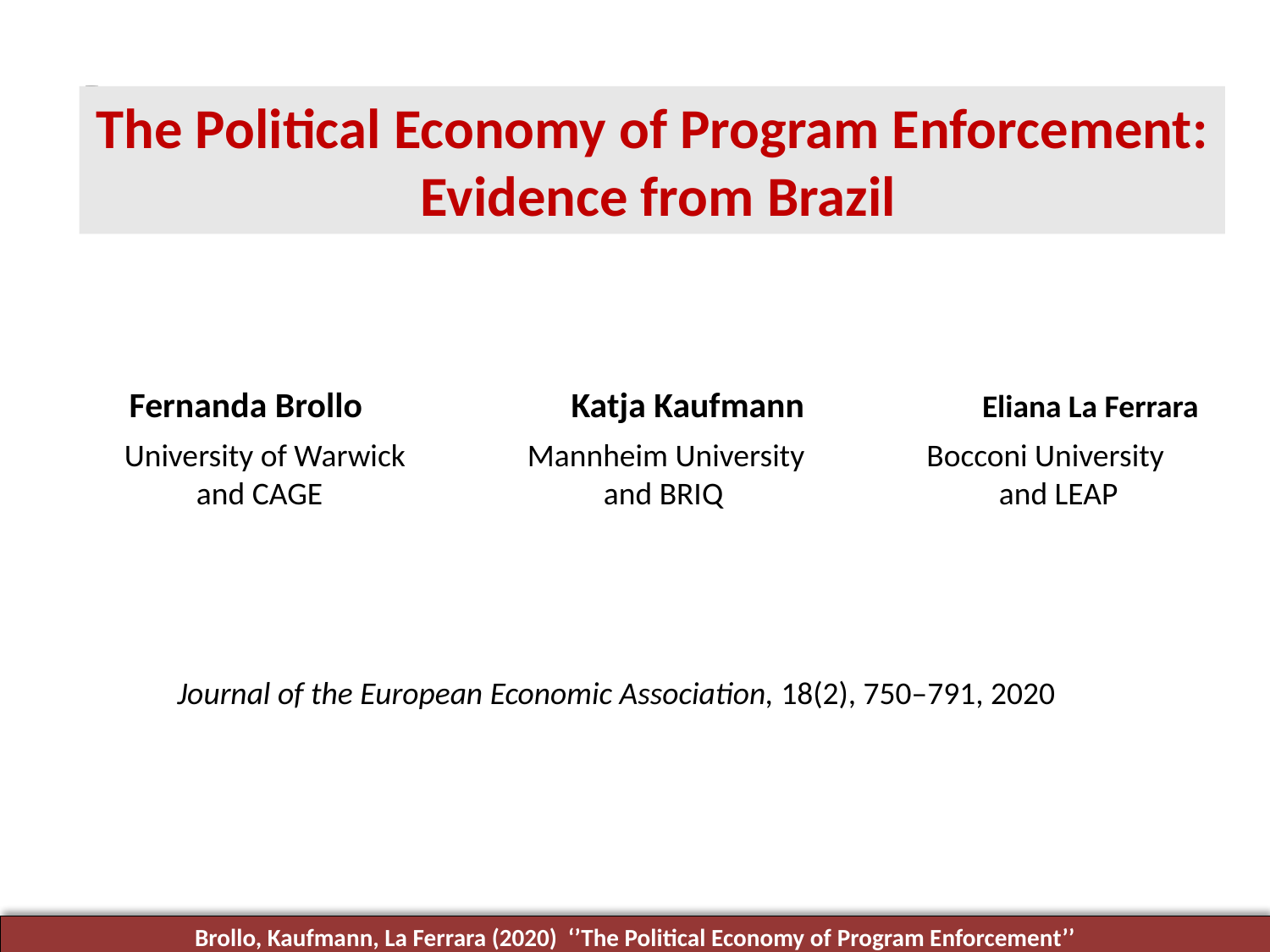

The Political Economy of Program Enforcement:
 Evidence from Brazil
#
Fernanda Brollo                          Katja Kaufmann                      Eliana La Ferrara
    University of Warwick                 Mannheim University                 Bocconi University
              and CAGE			and BRIQ			  and LEAP

Journal of the European Economic Association, 18(2), 750–791, 2020

Brollo, Kaufmann, La Ferrara (2020)  ‘’The Political Economy of Program Enforcement’’